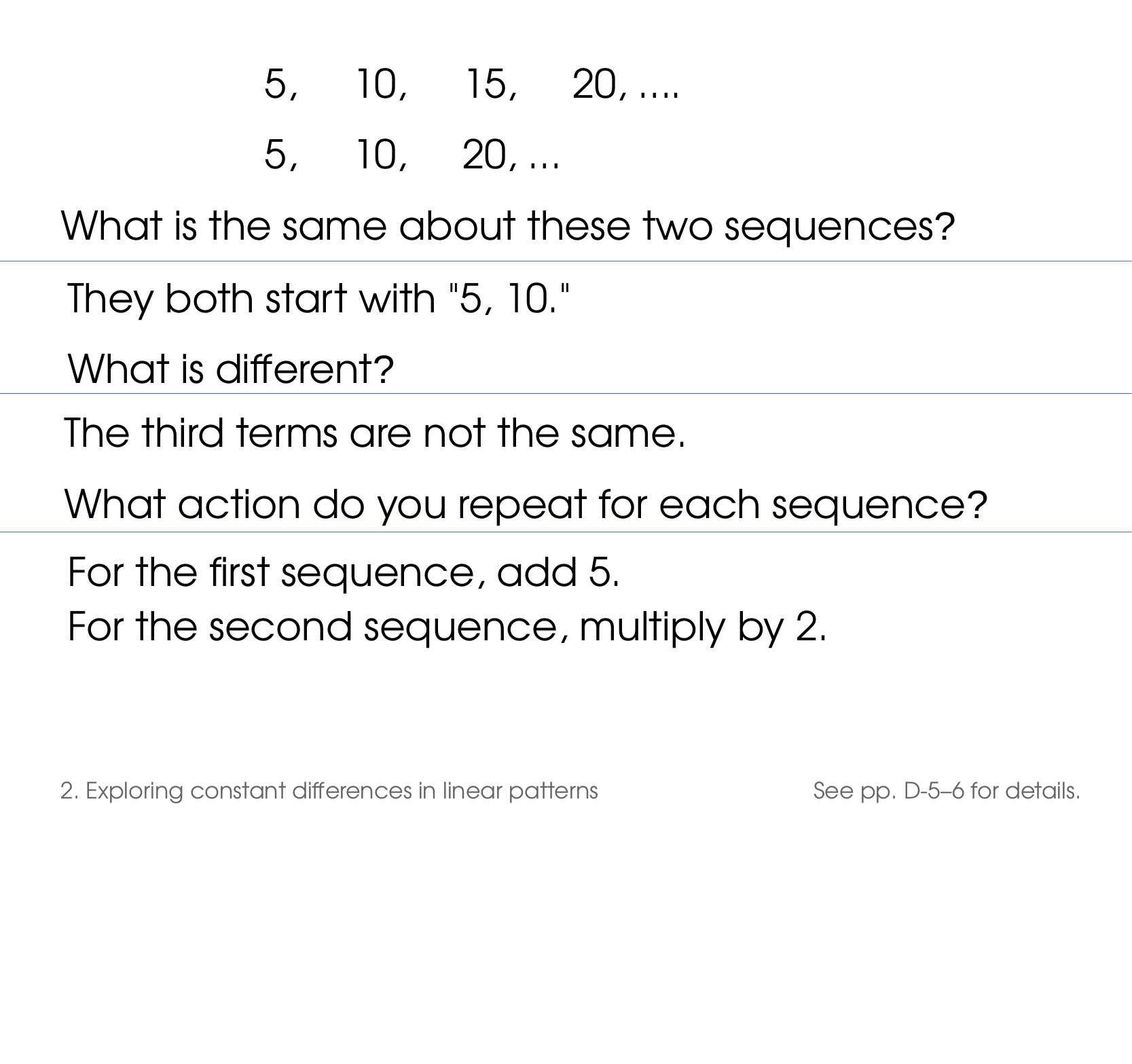

5,     10,     15,     20, ….
		5,     10,     20, …
What is the same about these two sequences? ​
​They both start with "5, 10."
What is different?
The third terms are not the same.
What action do you repeat for each sequence?
For the first sequence, add 5.
For the second sequence, multiply by 2.
2. Exploring constant differences in linear patterns
See pp. D-5–6 for details.